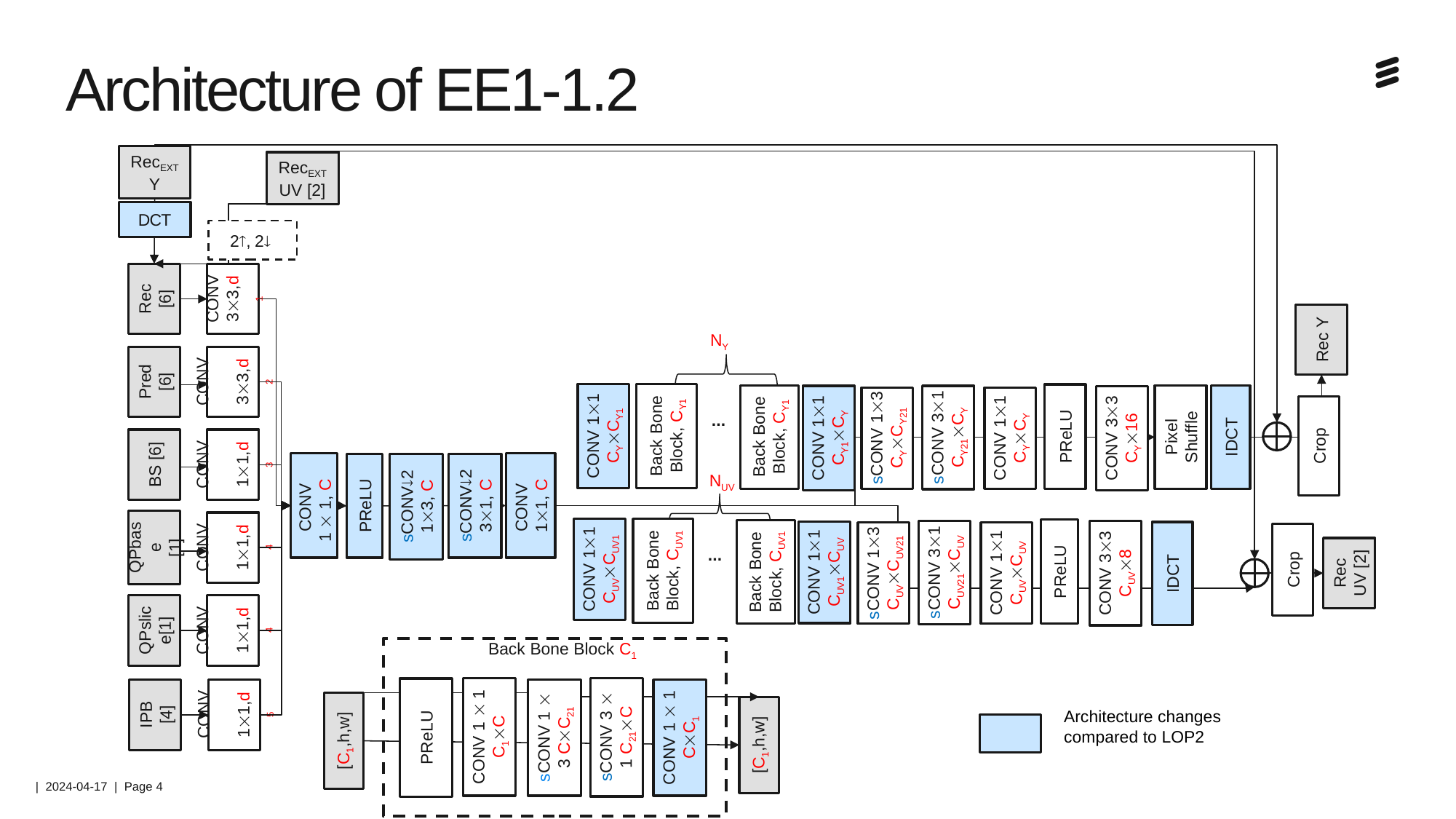

# Architecture of EE1-1.2
RecEXTY
RecEXT UV [2]
DCT
2↑, 2↓
Rec [6]
CONV 3×3,d1
Rec Y

NY
Pred [6]
CONV  3×3,d2
CONV 1×1 CY×CY1
Back Bone Block, CY1
PReLU
Back Bone Block, CY1
Pixel Shuffle
IDCT
CONV 1×1 CY1×CY
sCONV 3×1 CY21×CY
CONV 3×3 CY×16
CONV 1×1 CY×CY
sCONV 1×3 CY×CY21
...

Crop
BS [6]
CONV  1×1,d3
CONV
1 × 1, C
CONV
1×1, C
sCONV↓2 3×1, C
PReLU
sCONV↓2 1×3, C

NUV
QPbase
[1]
CONV  1×1,d4
Back Bone Block, CUV1
CONV 1×1 CUV×CUV1
PReLU
Back Bone Block, CUV1
sCONV 3×1 CUV21×CUV
CONV 3×3 CUV×8
CONV 1×1 CUV1×CUV
IDCT
CONV 1×1 CUV×CUV
sCONV 1×3 CUV×CUV21
Rec UV [2]
...
Crop

QPslice[1]
CONV  1×1,d4
Back Bone Block C1

sCONV 3 × 1 C21×C
CONV 1 × 1 C1×C
PReLU
IPB [4]
CONV  1×1,d5
CONV 1 × 1 C×C1
sCONV 1 × 3 C×C21
[C1,h,w]
[C1,h,w]
Architecture changes compared to LOP2